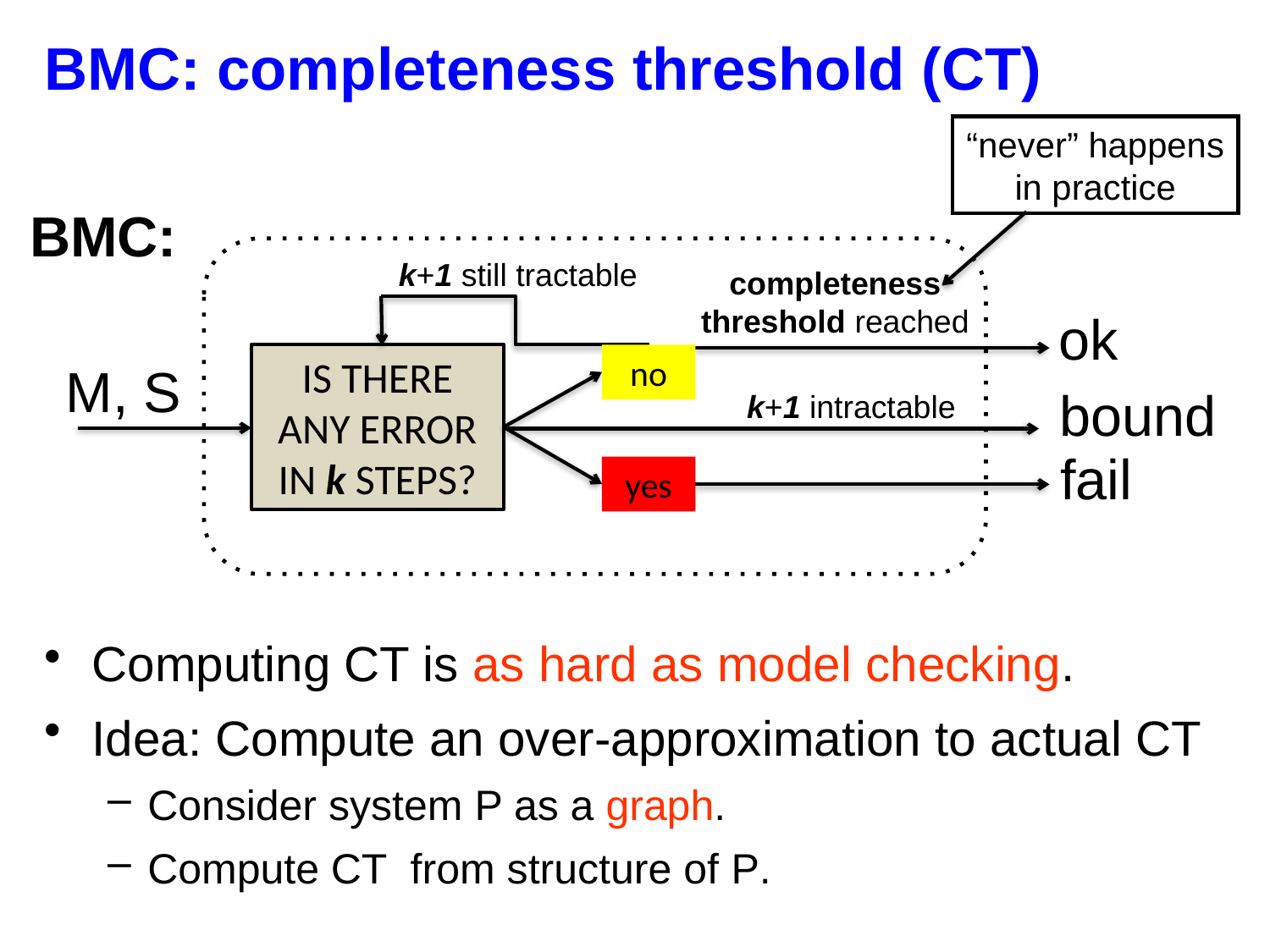

# BMC: completeness threshold (CT)
“never” happens in practice

Computing CT is as hard as model checking.
Idea: Compute an over-approximation to actual CT
Consider system P as a graph.
Compute CT  from structure of P.

BMC:

k+1 still tractable
completeness
threshold reached
ok
IS THERE
ANY ERROR
IN k STEPS?
no
M, S
bound
k+1 intractable
fail
yes